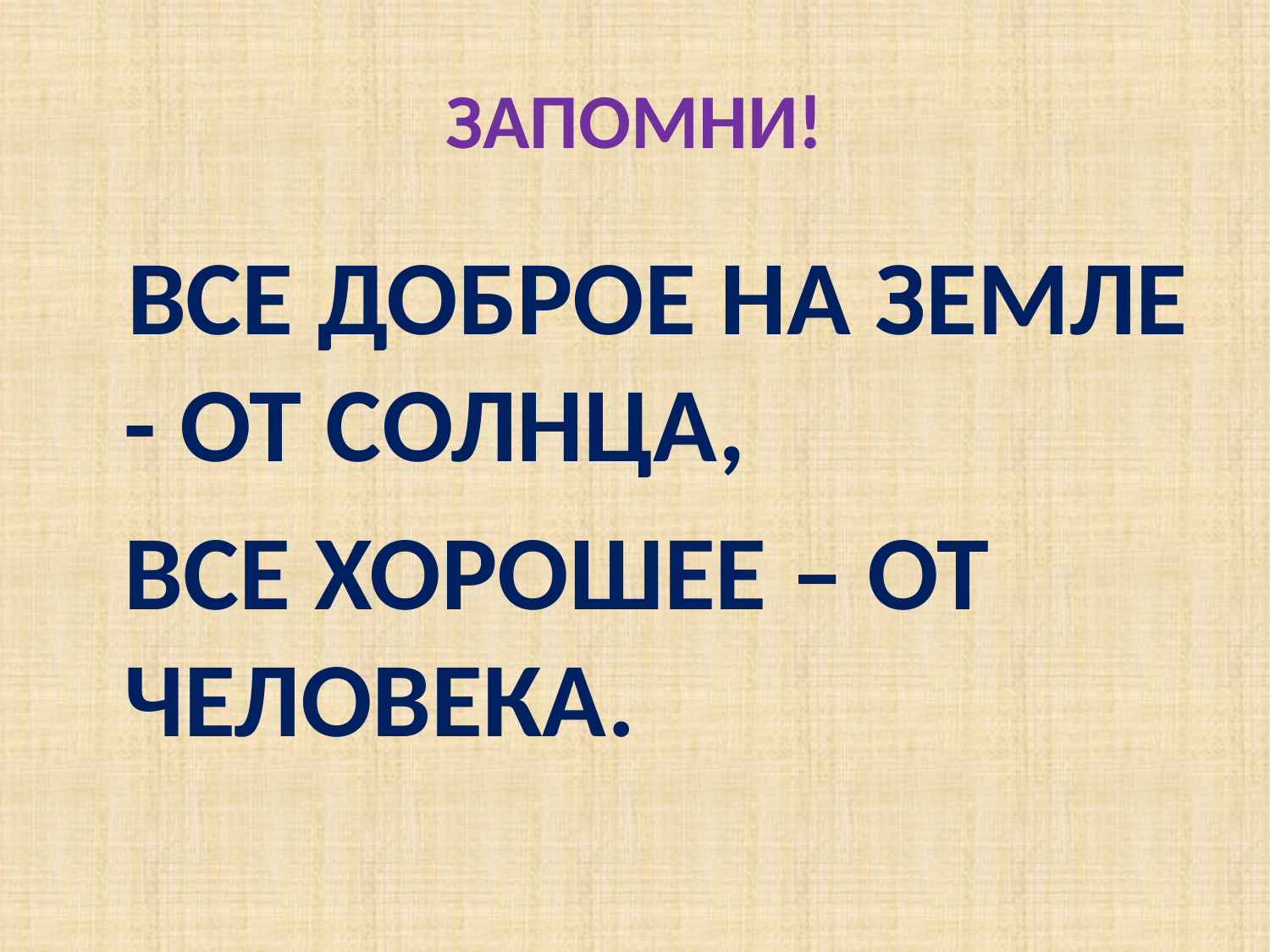

# ЗАПОМНИ!
    ВСЕ ДОБРОЕ НА ЗЕМЛЕ - ОТ СОЛНЦА,
  ВСЕ ХОРОШЕЕ – ОТ ЧЕЛОВЕКА.